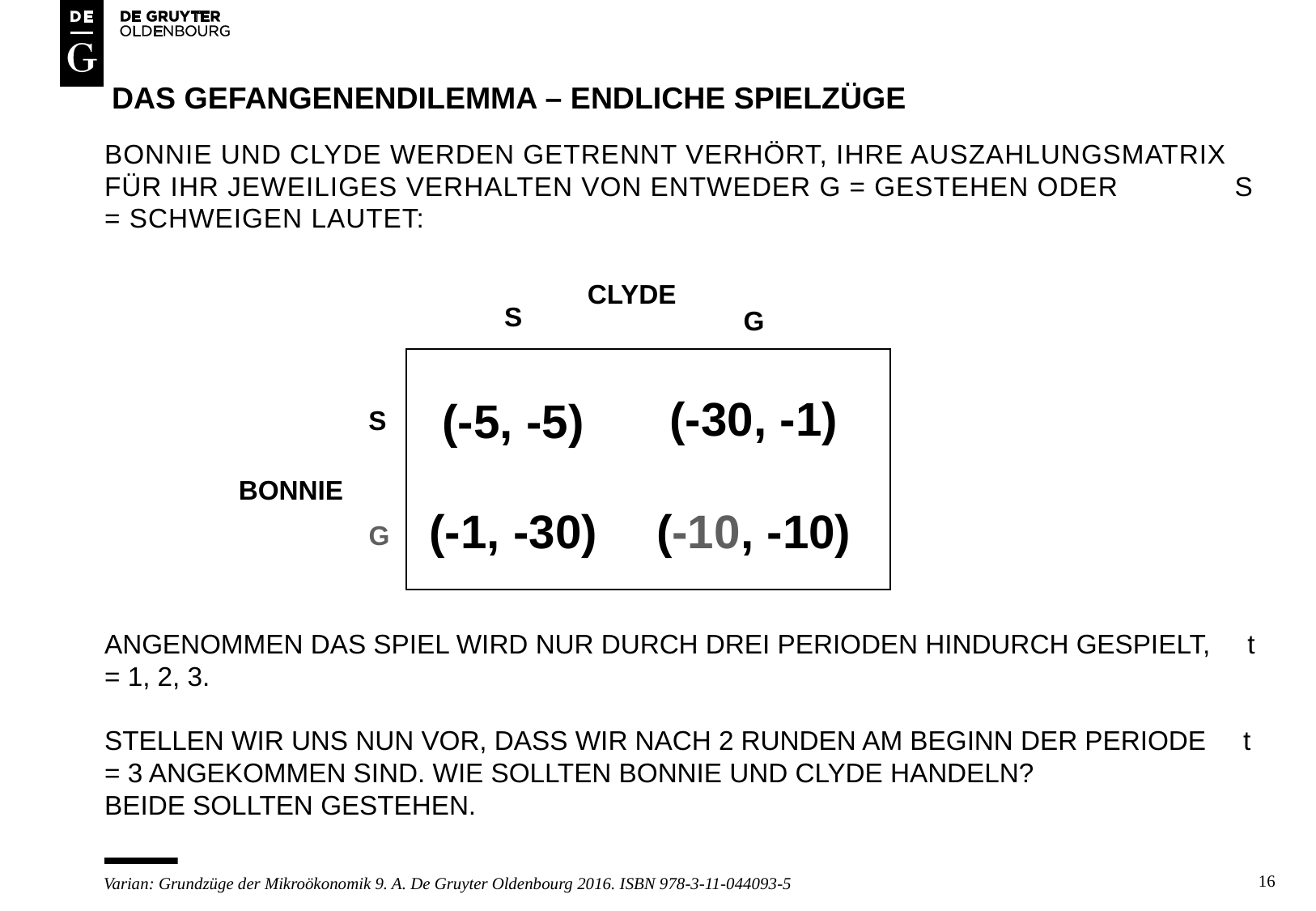

# Das gefangenendilemma – endliche spielzüge
Bonnie und clyde werden getrennt verhört, ihre auszahlungsmatrix für ihr jeWeiliges verhalten von entweder g = gestehen oder              S = Schweigen lautet:

ANGENOMMEN DAS SPIEL WIRD NUR DURCH DREI PERIODEN HINDURCH GESPIELT,     t = 1, 2, 3.

STELLEN WIR UNS NUN VOR, DASS WIR NACH 2 RUNDEN AM BEGINN DER PERIODE     t = 3 ANGEKOMMEN SIND. WIE SOLLTEN BONNIE UND CLYDE HANDELN?
BEIDE SOLLTEN GESTEHEN.
CLYDE
S
G

(-30, -1)
(-5, -5)
S
BONNIE
(-1, -30)
(-10, -10)
G
16
Varian: Grundzüge der Mikroökonomik 9. A. De Gruyter Oldenbourg 2016. ISBN 978-3-11-044093-5